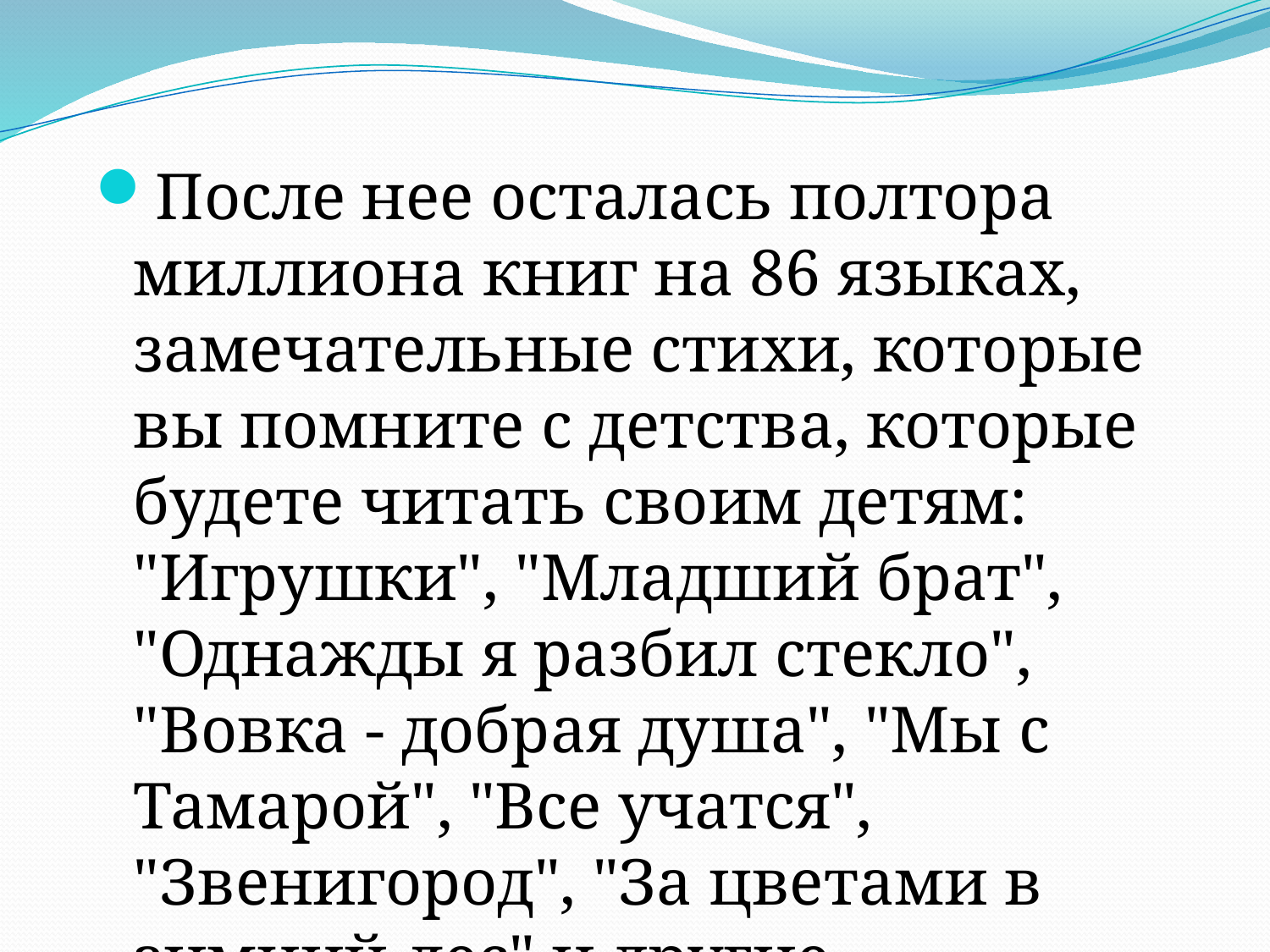

#
После нее осталась полтора миллиона книг на 86 языках, замечательные стихи, которые вы помните с детства, которые будете читать своим детям: "Игрушки", "Младший брат", "Однажды я разбил стекло", "Вовка - добрая душа", "Мы с Тамарой", "Все учатся", "Звенигород", "За цветами в зимний лес" и другие.